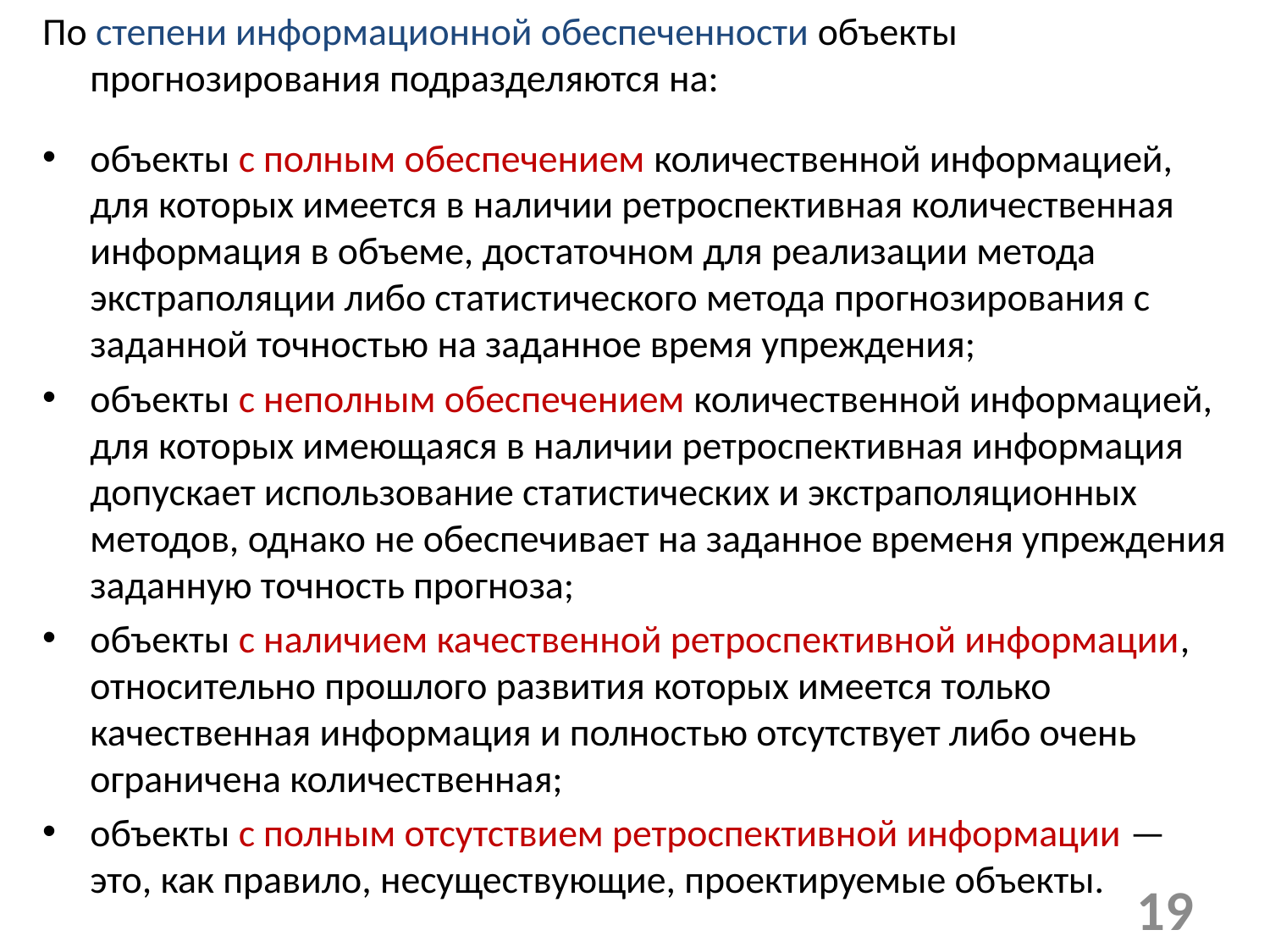

По степени информационной обеспеченности объекты прогнозирования подразделяются на:

объекты с полным обеспечением количественной информацией, для которых имеется в наличии ретроспективная количественная информация в объеме, достаточном для реализации метода экстраполяции либо статистического метода прогнозирования с заданной точностью на заданное время упреждения;
объекты с неполным обеспечением количественной информацией, для которых имеющаяся в наличии ретроспективная информация допускает использование статистических и экстраполяционных методов, однако не обеспечивает на заданное временя упреждения заданную точность прогноза;
объекты с наличием качественной ретроспективной информации, относительно прошлого развития которых имеется только качественная информация и полностью отсутствует либо очень ограничена количественная;
объекты с полным отсутствием ретроспективной информации — это, как правило, несуществующие, проектируемые объекты.

19